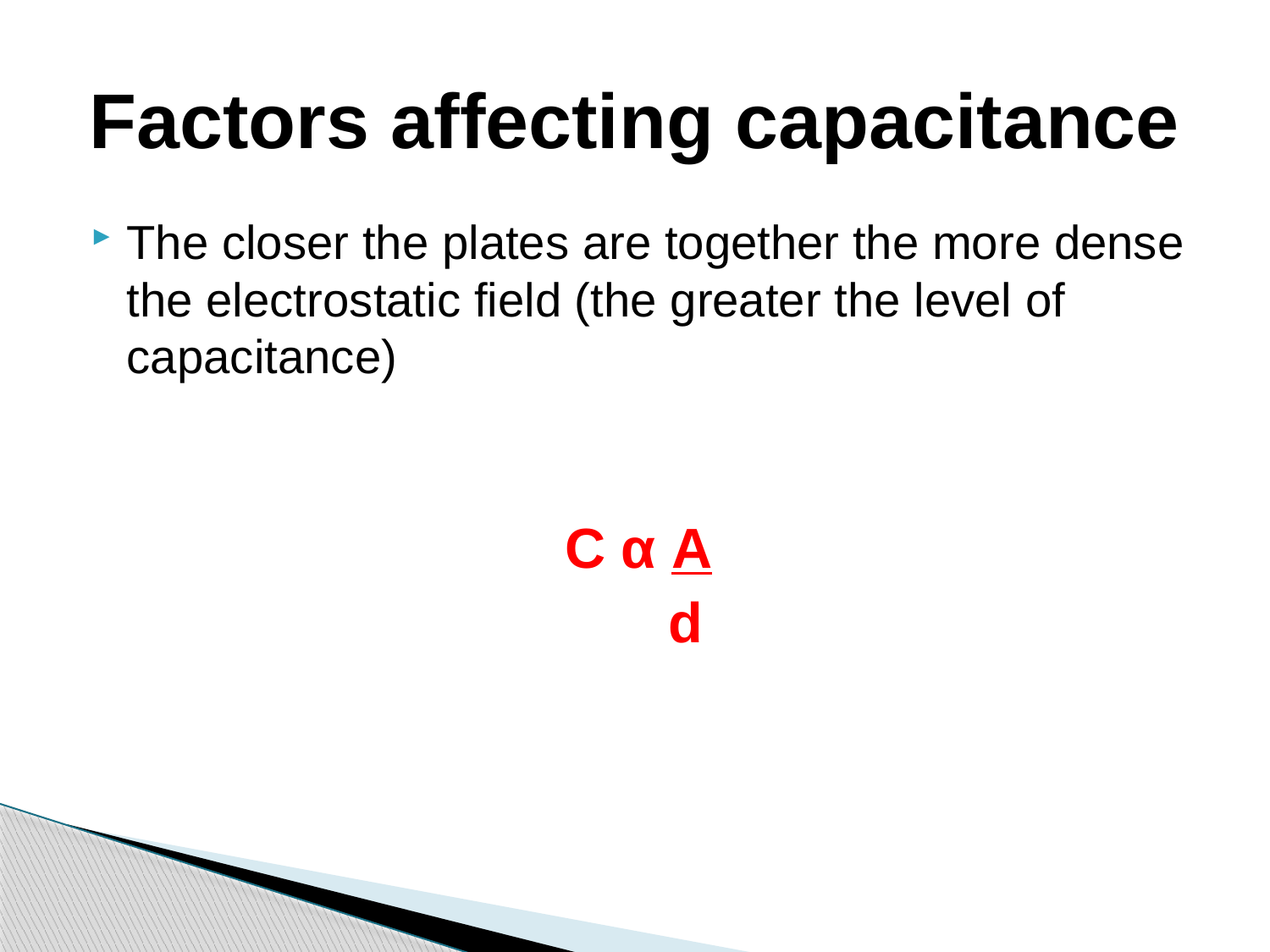

# Factors affecting capacitance
The closer the plates are together the more dense the electrostatic field (the greater the level of capacitance)
C α A
      d